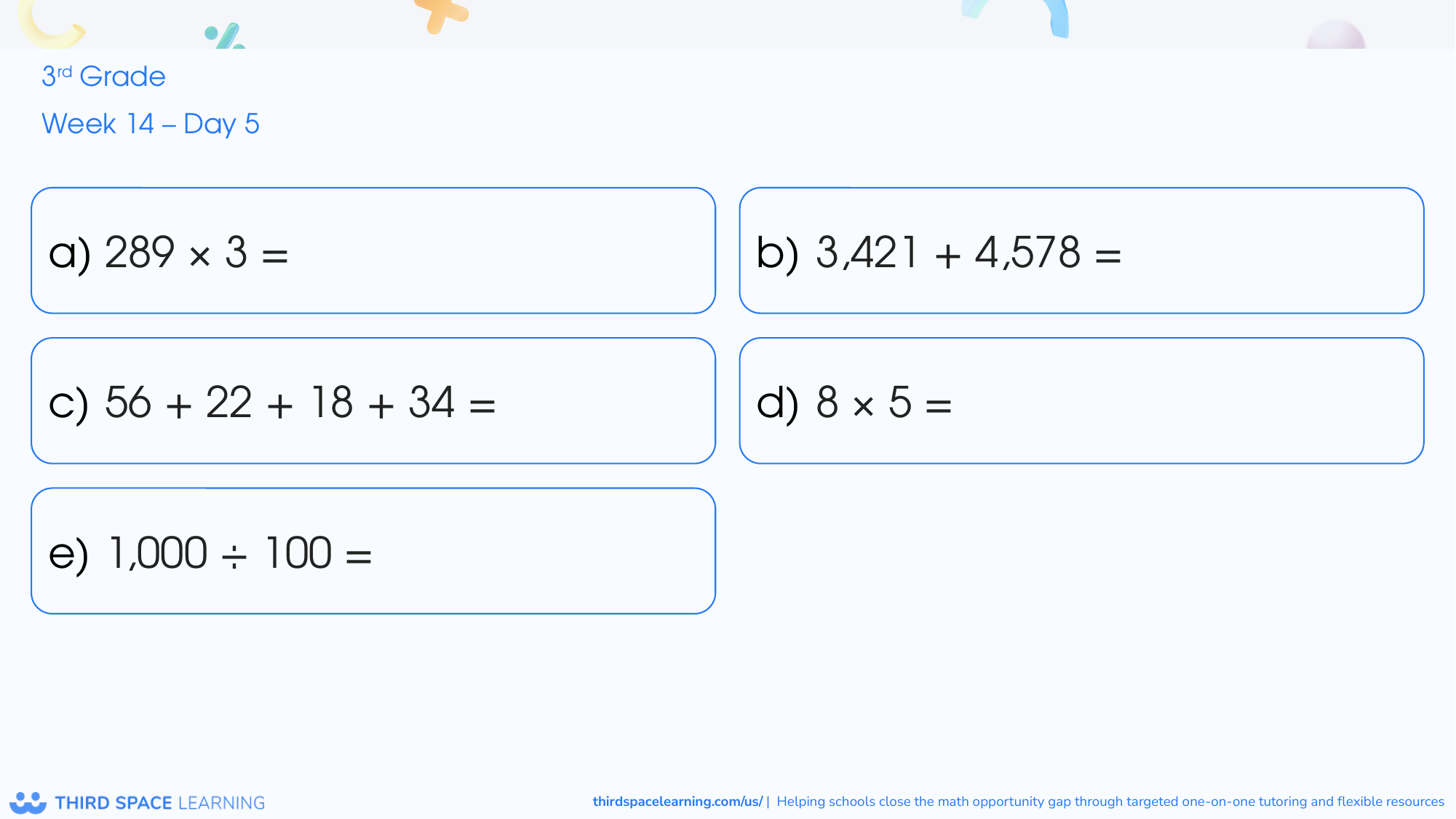

3rd Grade
Week 14 – Day 5
289 × 3 =
3,421 + 4,578 =
56 + 22 + 18 + 34 =
8 × 5 =
1,000 ÷ 100 =